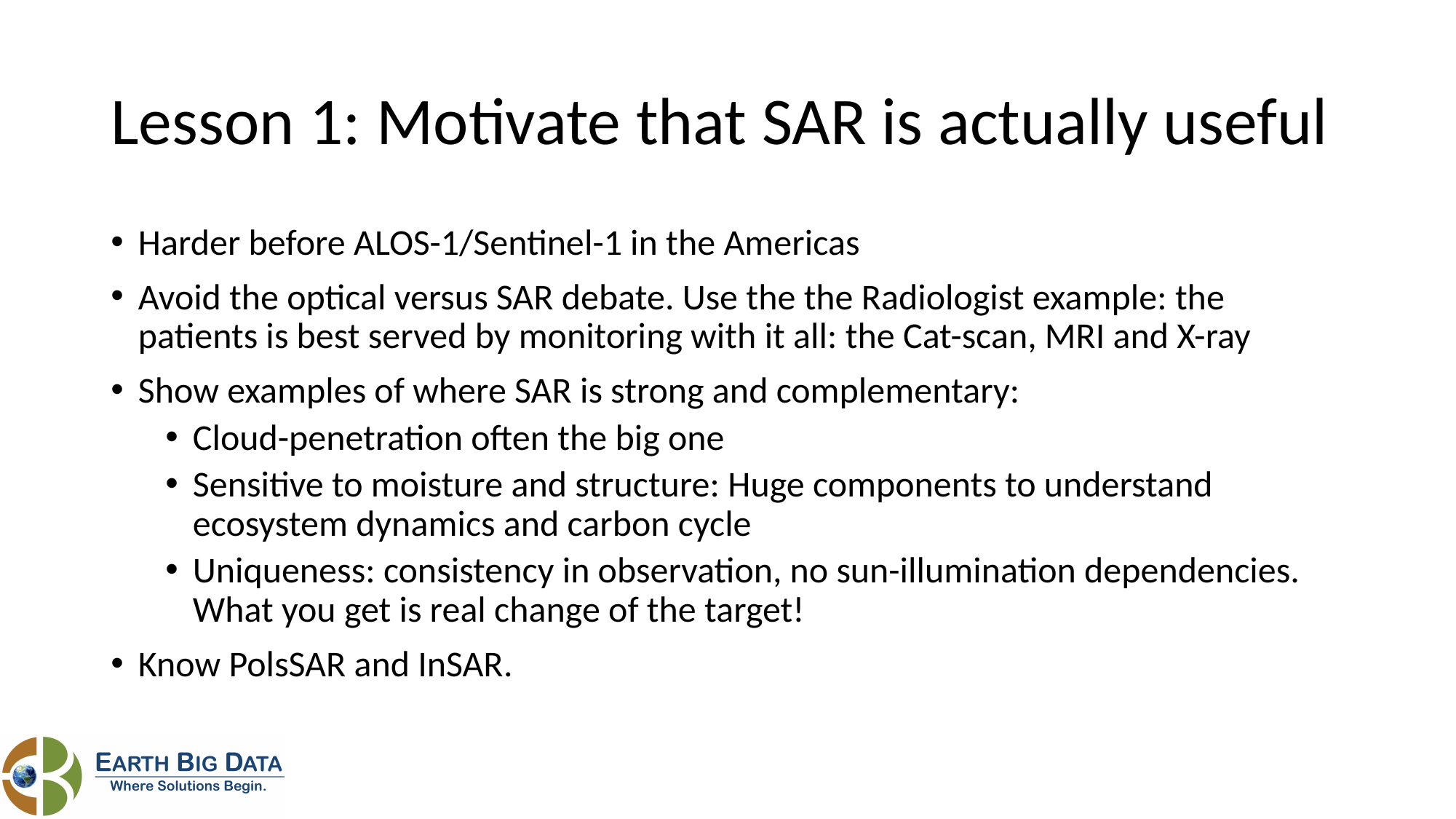

# Lesson 1: Motivate that SAR is actually useful
Harder before ALOS-1/Sentinel-1 in the Americas
Avoid the optical versus SAR debate. Use the the Radiologist example: the patients is best served by monitoring with it all: the Cat-scan, MRI and X-ray
Show examples of where SAR is strong and complementary:
Cloud-penetration often the big one
Sensitive to moisture and structure: Huge components to understand ecosystem dynamics and carbon cycle
Uniqueness: consistency in observation, no sun-illumination dependencies. What you get is real change of the target!
Know PolsSAR and InSAR.